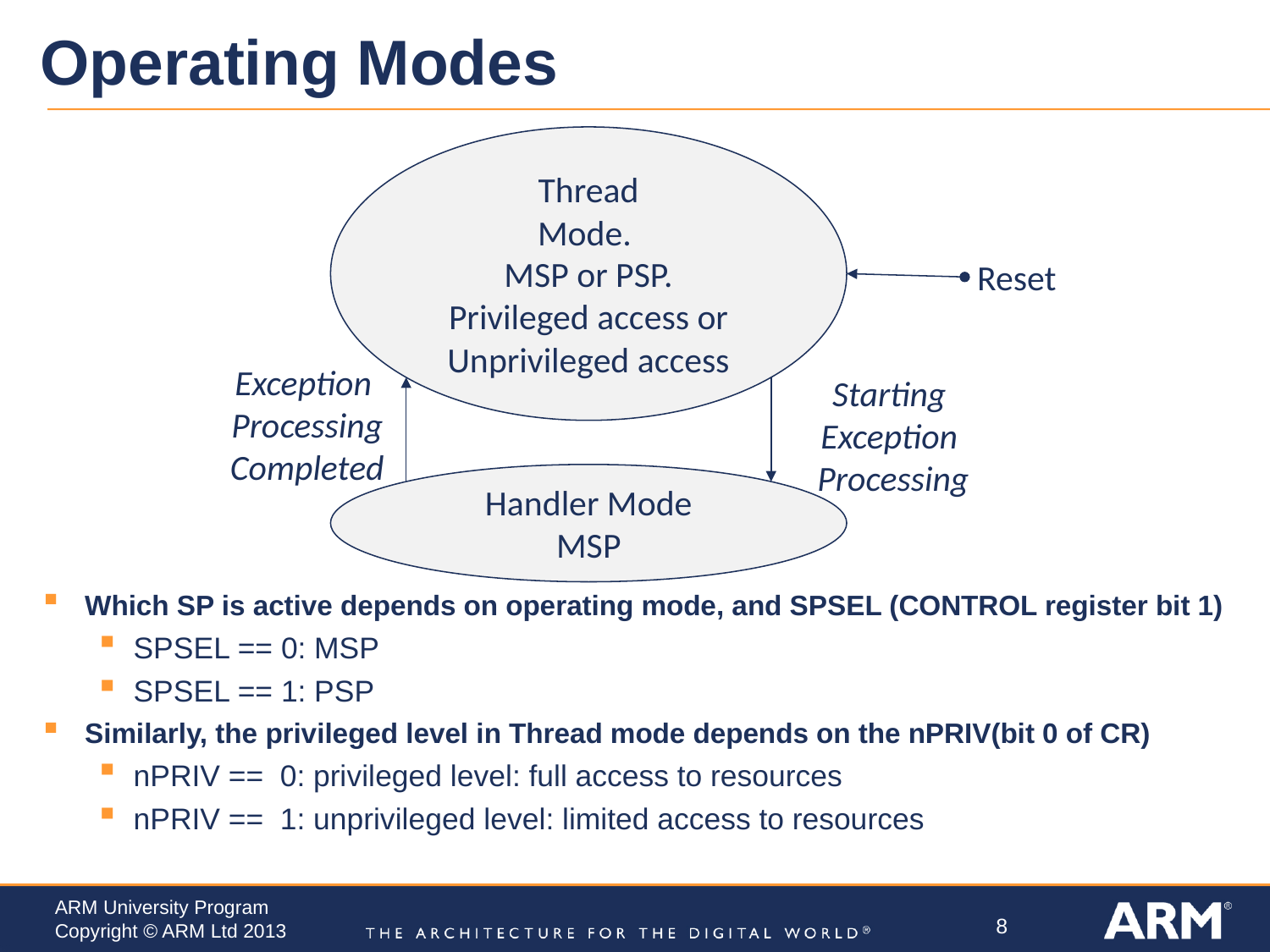

# Operating Modes
Thread
Mode.
MSP or PSP.
Privileged access or Unprivileged access
Reset
Exception
Processing
Completed
Starting
Exception
Processing
Handler Mode
MSP
Which SP is active depends on operating mode, and SPSEL (CONTROL register bit 1)
SPSEL == 0: MSP
SPSEL == 1: PSP
Similarly, the privileged level in Thread mode depends on the nPRIV(bit 0 of CR)
nPRIV ==  0: privileged level: full access to resources
nPRIV ==  1: unprivileged level: limited access to resources